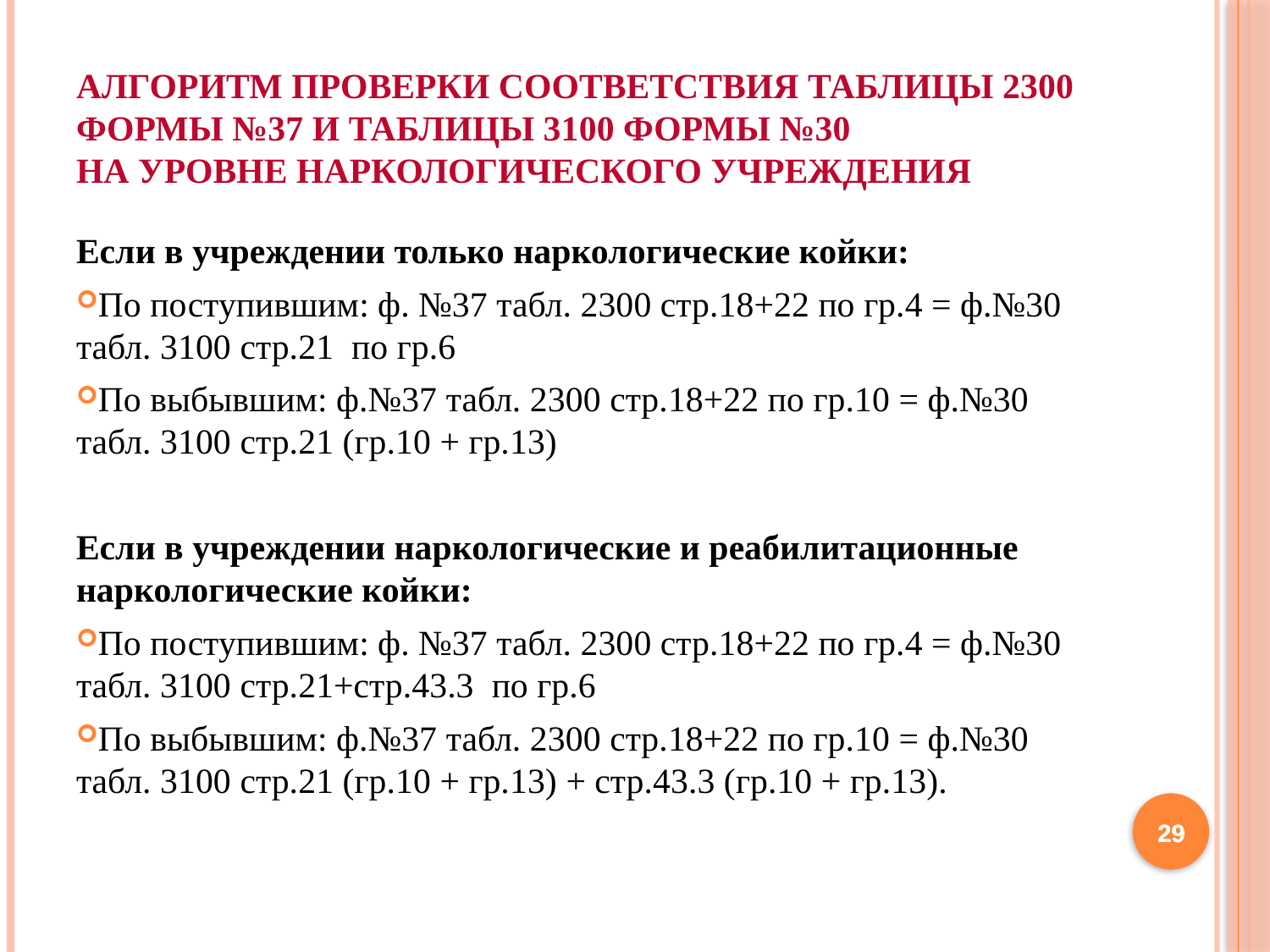

# АЛГОРИТМ ПРОВЕРКИ СООТВЕТСТВИЯ ТАБЛИЦЫ 2300 ФОРМЫ №37 И ТАБЛИЦЫ 3100 ФОРМЫ №30 НА УРОВНЕ НАРКОЛОГИЧЕСКОГО УЧРЕЖДЕНИЯ
Если в учреждении только наркологические койки:
По поступившим: ф. №37 табл. 2300 стр.18+22 по гр.4 = ф.№30 табл. 3100 стр.21  по гр.6
По выбывшим: ф.№37 табл. 2300 стр.18+22 по гр.10 = ф.№30 табл. 3100 стр.21 (гр.10 + гр.13)

Если в учреждении наркологические и реабилитационные наркологические койки:
По поступившим: ф. №37 табл. 2300 стр.18+22 по гр.4 = ф.№30 табл. 3100 стр.21+стр.43.3  по гр.6
По выбывшим: ф.№37 табл. 2300 стр.18+22 по гр.10 = ф.№30 табл. 3100 стр.21 (гр.10 + гр.13) + стр.43.3 (гр.10 + гр.13).
29
29
29